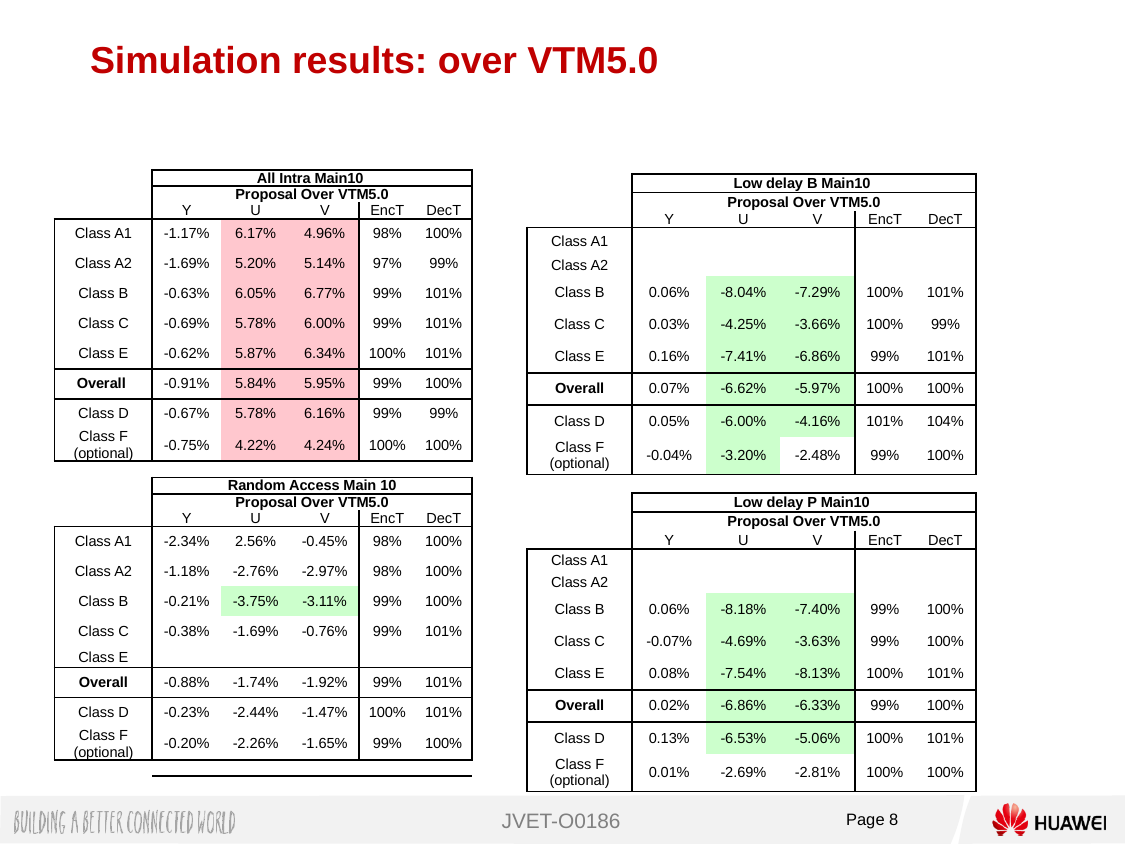

Simulation results: over VTM5.0
|  | All Intra Main10 |  |  |  |  |
| --- | --- | --- | --- | --- | --- |
|  | Proposal Over VTM5.0 |  |  |  |  |
|  | Y | U | V | EncT | DecT |
| Class A1 | -1.17% | 6.17% | 4.96% | 98% | 100% |
| Class A2 | -1.69% | 5.20% | 5.14% | 97% | 99% |
| Class B | -0.63% | 6.05% | 6.77% | 99% | 101% |
| Class C | -0.69% | 5.78% | 6.00% | 99% | 101% |
| Class E | -0.62% | 5.87% | 6.34% | 100% | 101% |
| Overall | -0.91% | 5.84% | 5.95% | 99% | 100% |
| Class D | -0.67% | 5.78% | 6.16% | 99% | 99% |
| Class F (optional) | -0.75% | 4.22% | 4.24% | 100% | 100% |
|  |  |  |  |  |  |
|  | Random Access Main 10 |  |  |  |  |
|  | Proposal Over VTM5.0 |  |  |  |  |
|  | Y | U | V | EncT | DecT |
| Class A1 | -2.34% | 2.56% | -0.45% | 98% | 100% |
| Class A2 | -1.18% | -2.76% | -2.97% | 98% | 100% |
| Class B | -0.21% | -3.75% | -3.11% | 99% | 100% |
| Class C | -0.38% | -1.69% | -0.76% | 99% | 101% |
| Class E |  |  |  |  |  |
| Overall | -0.88% | -1.74% | -1.92% | 99% | 101% |
| Class D | -0.23% | -2.44% | -1.47% | 100% | 101% |
| Class F (optional) | -0.20% | -2.26% | -1.65% | 99% | 100% |
|  |  |  |  |  |  |
|  | Low delay B Main10 |  |  |  |  |
| --- | --- | --- | --- | --- | --- |
|  | Proposal Over VTM5.0 |  |  |  |  |
|  | Y | U | V | EncT | DecT |
| Class A1 |  |  |  |  |  |
| Class A2 |  |  |  |  |  |
| Class B | 0.06% | -8.04% | -7.29% | 100% | 101% |
| Class C | 0.03% | -4.25% | -3.66% | 100% | 99% |
| Class E | 0.16% | -7.41% | -6.86% | 99% | 101% |
| Overall | 0.07% | -6.62% | -5.97% | 100% | 100% |
| Class D | 0.05% | -6.00% | -4.16% | 101% | 104% |
| Class F (optional) | -0.04% | -3.20% | -2.48% | 99% | 100% |
|  |  |  |  |  |  |
|  | Low delay P Main10 |  |  |  |  |
|  | Proposal Over VTM5.0 |  |  |  |  |
|  | Y | U | V | EncT | DecT |
| Class A1 |  |  |  |  |  |
| Class A2 |  |  |  |  |  |
| Class B | 0.06% | -8.18% | -7.40% | 99% | 100% |
| Class C | -0.07% | -4.69% | -3.63% | 99% | 100% |
| Class E | 0.08% | -7.54% | -8.13% | 100% | 101% |
| Overall | 0.02% | -6.86% | -6.33% | 99% | 100% |
| Class D | 0.13% | -6.53% | -5.06% | 100% | 101% |
| Class F (optional) | 0.01% | -2.69% | -2.81% | 100% | 100% |